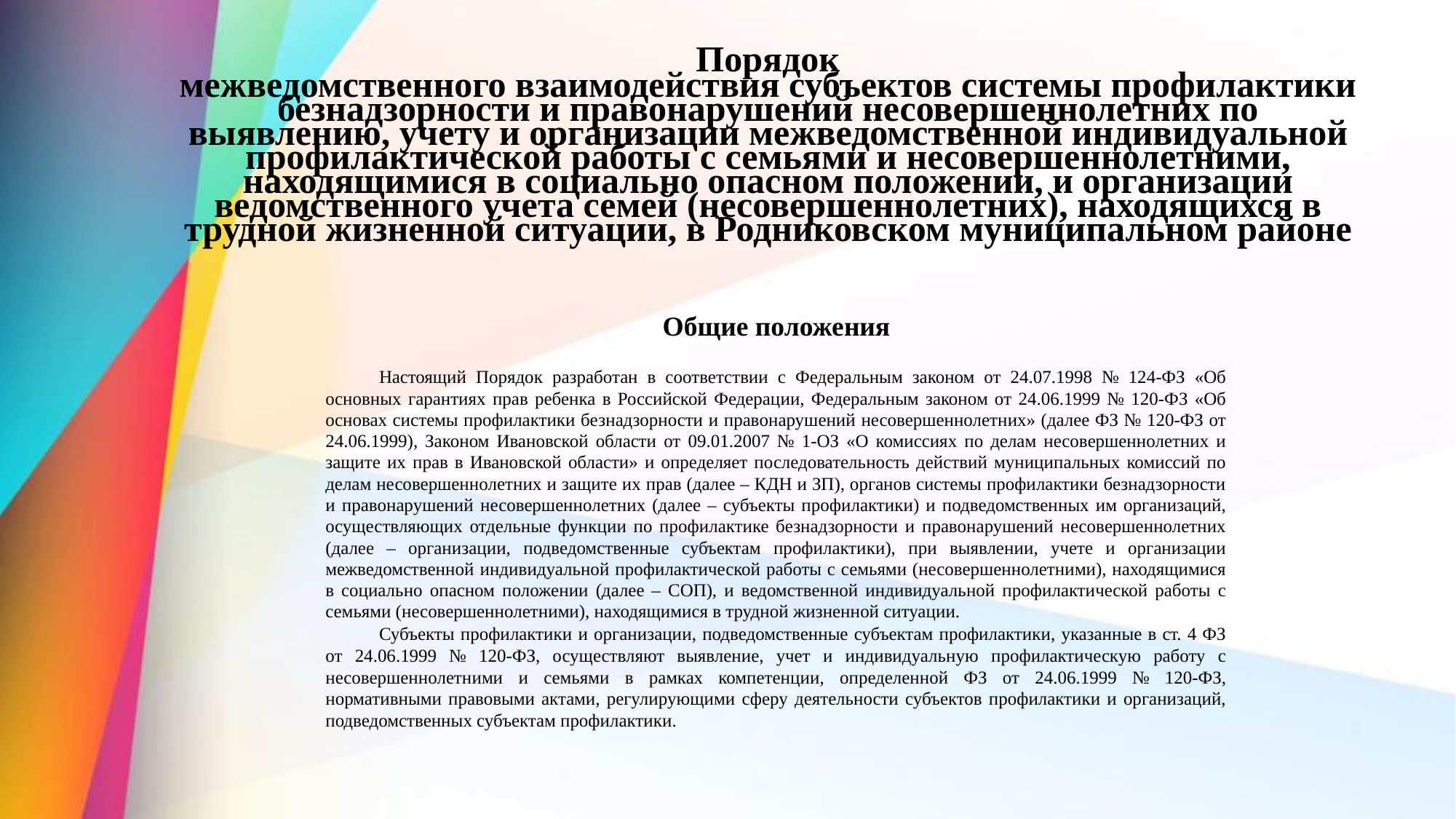

Порядок

межведомственного взаимодействия субъектов системы профилактики безнадзорности и правонарушений несовершеннолетних по выявлению, учету и организации межведомственной индивидуальной профилактической работы с семьями и несовершеннолетними, находящимися в социально опасном положении, и организации ведомственного учета семей (несовершеннолетних), находящихся в трудной жизненной ситуации, в Родниковском муниципальном районе

Общие положения

Настоящий Порядок разработан в соответствии с Федеральным законом от 24.07.1998 № 124-ФЗ «Об основных гарантиях прав ребенка в Российской Федерации, Федеральным законом от 24.06.1999 № 120-ФЗ «Об основах системы профилактики безнадзорности и правонарушений несовершеннолетних» (далее ФЗ № 120-ФЗ от 24.06.1999), Законом Ивановской области от 09.01.2007 № 1-ОЗ «О комиссиях по делам несовершеннолетних и защите их прав в Ивановской области» и определяет последовательность действий муниципальных комиссий по делам несовершеннолетних и защите их прав (далее – КДН и ЗП), органов системы профилактики безнадзорности и правонарушений несовершеннолетних (далее – субъекты профилактики) и подведомственных им организаций, осуществляющих отдельные функции по профилактике безнадзорности и правонарушений несовершеннолетних (далее – организации, подведомственные субъектам профилактики), при выявлении, учете и организации межведомственной индивидуальной профилактической работы с семьями (несовершеннолетними), находящимися в социально опасном положении (далее – СОП), и ведомственной индивидуальной профилактической работы с семьями (несовершеннолетними), находящимися в трудной жизненной ситуации.

Субъекты профилактики и организации, подведомственные субъектам профилактики, указанные в ст. 4 ФЗ от 24.06.1999 № 120-ФЗ, осуществляют выявление, учет и индивидуальную профилактическую работу с несовершеннолетними и семьями в рамках компетенции, определенной ФЗ от 24.06.1999 № 120-ФЗ, нормативными правовыми актами, регулирующими сферу деятельности субъектов профилактики и организаций, подведомственных субъектам профилактики.